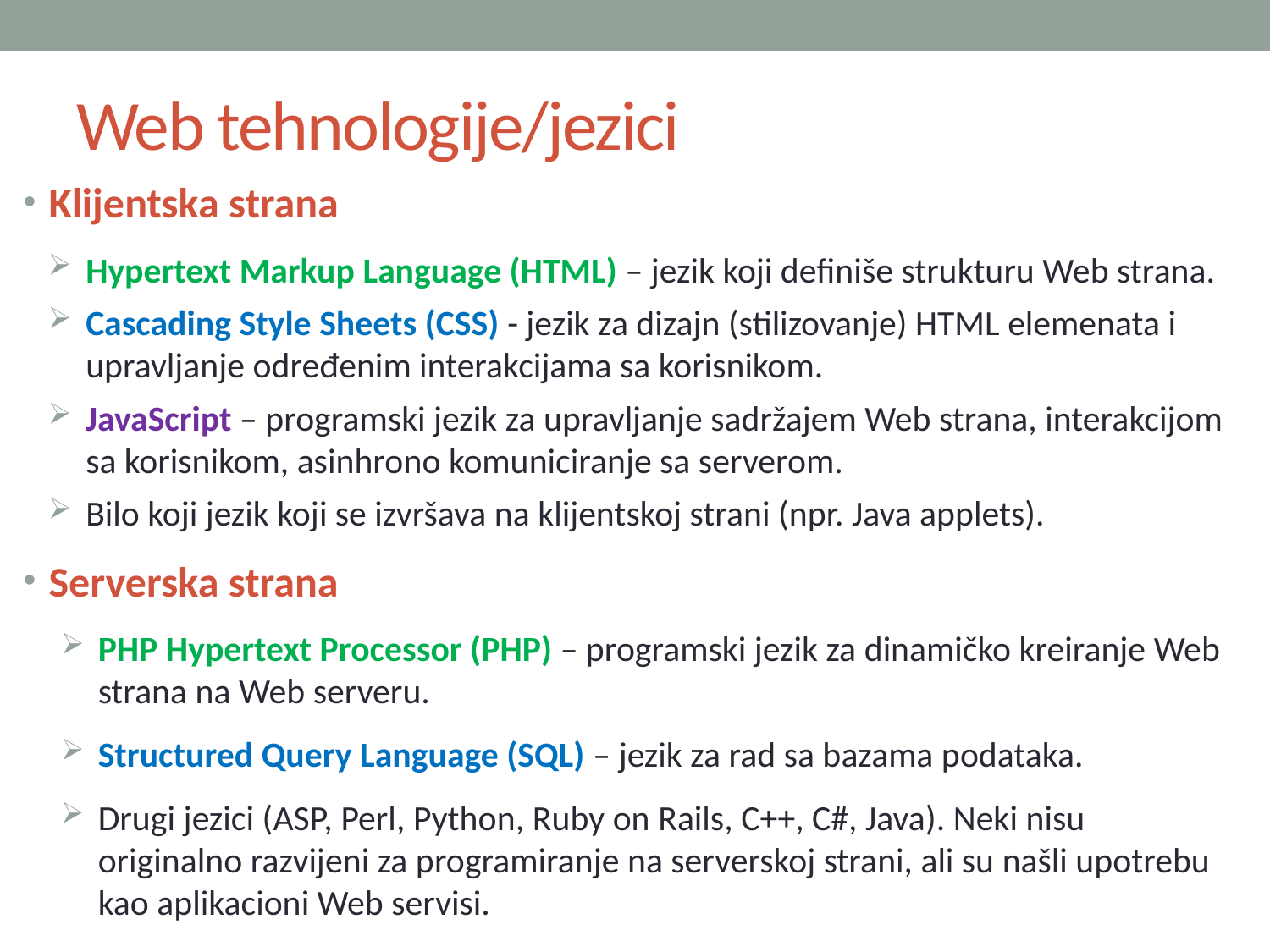

# Web tehnologije/jezici
Klijentska strana
Hypertext Markup Language (HTML) – jezik koji definiše strukturu Web strana.
Cascading Style Sheets (CSS) - jezik za dizajn (stilizovanje) HTML elemenata i upravljanje određenim interakcijama sa korisnikom.
JavaScript – programski jezik za upravljanje sadržajem Web strana, interakcijom sa korisnikom, asinhrono komuniciranje sa serverom.
Bilo koji jezik koji se izvršava na klijentskoj strani (npr. Java applets).
Serverska strana
PHP Hypertext Processor (PHP) – programski jezik za dinamičko kreiranje Web strana na Web serveru.
Structured Query Language (SQL) – jezik za rad sa bazama podataka.
Drugi jezici (ASP, Perl, Python, Ruby on Rails, C++, C#, Java). Neki nisu originalno razvijeni za programiranje na serverskoj strani, ali su našli upotrebu kao aplikacioni Web servisi.